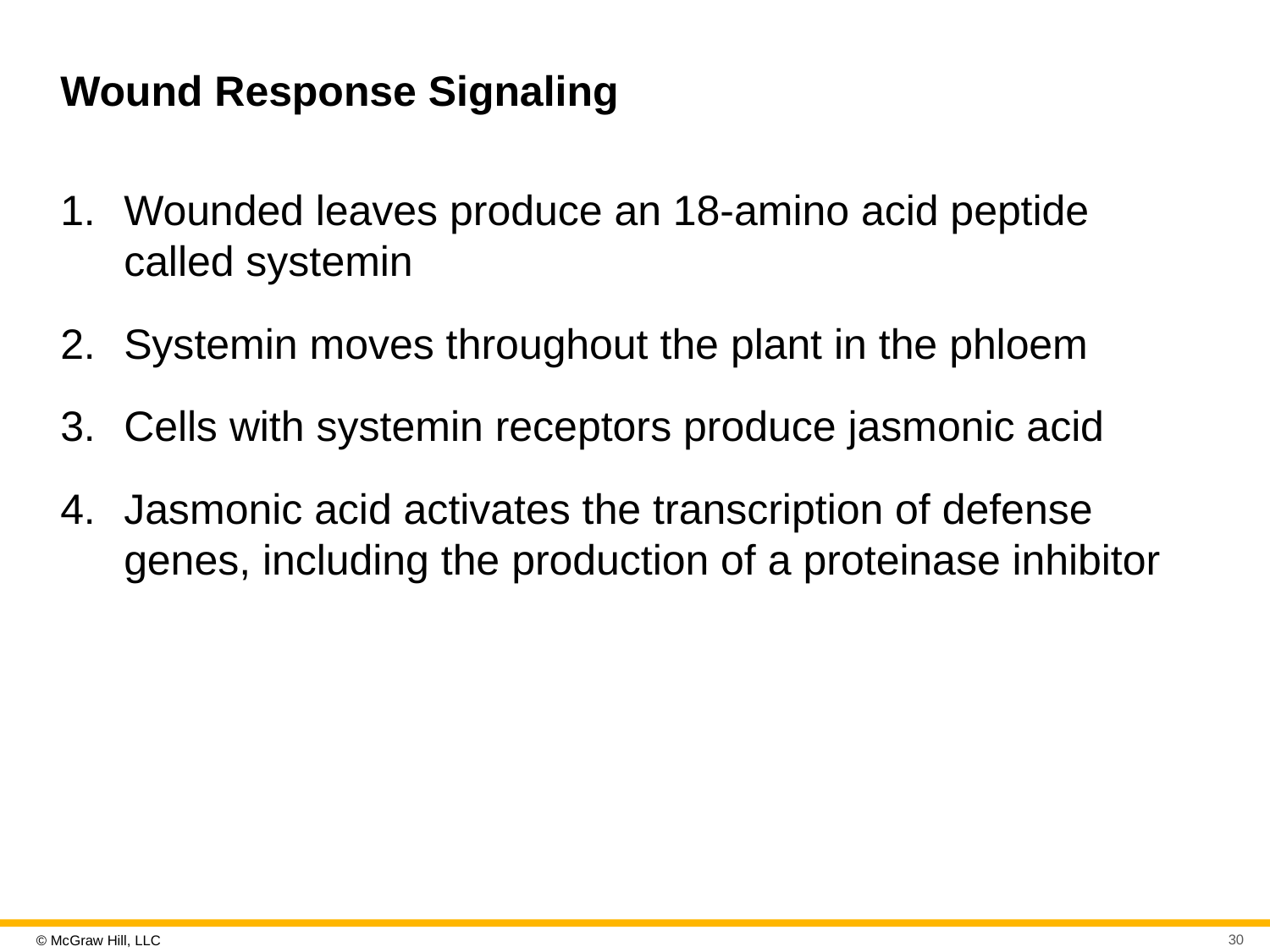

# Wound Response Signaling
Wounded leaves produce an 18-amino acid peptide called systemin
Systemin moves throughout the plant in the phloem
Cells with systemin receptors produce jasmonic acid
Jasmonic acid activates the transcription of defense genes, including the production of a proteinase inhibitor
30